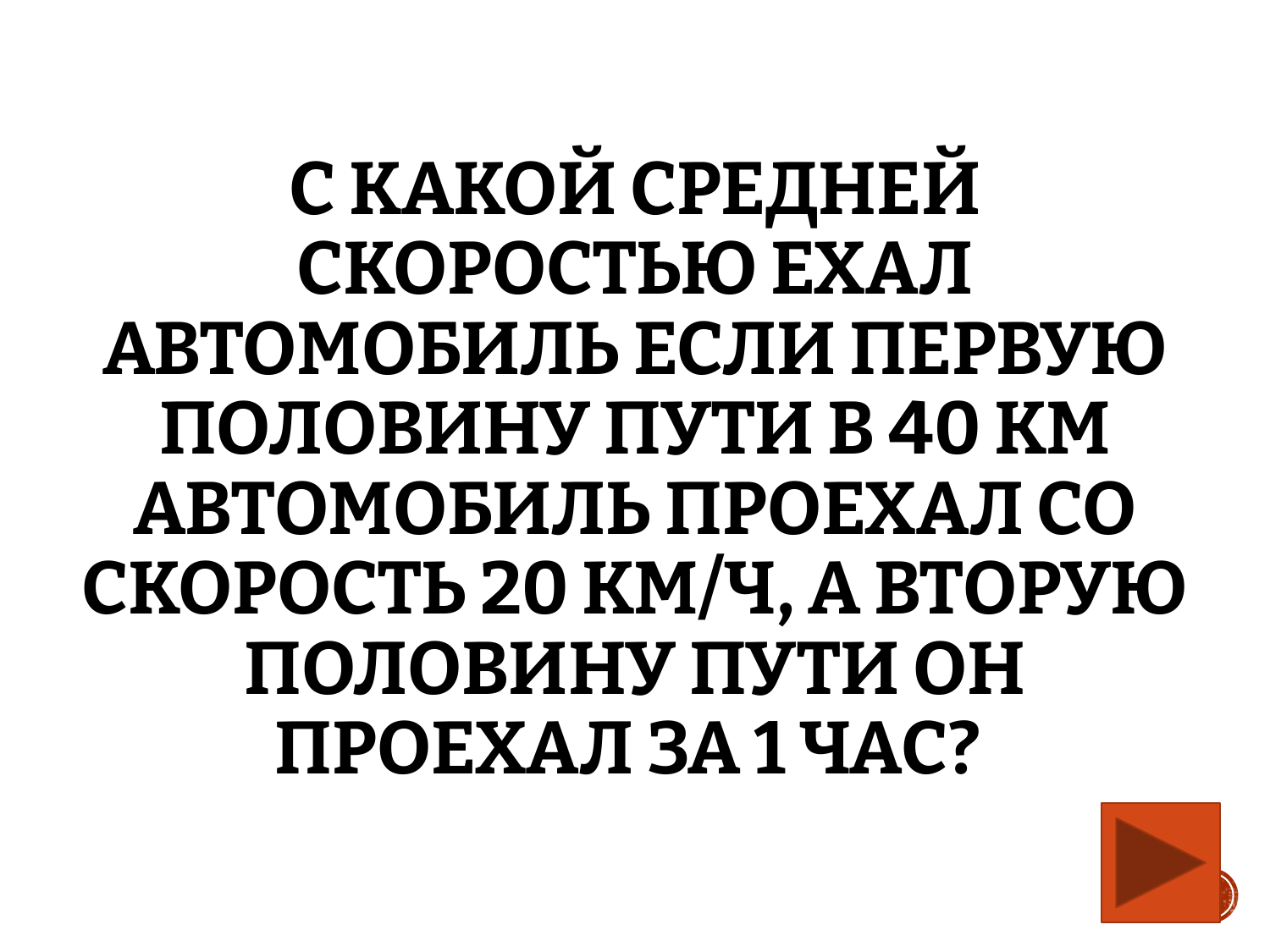

# С какой средней скоростью ехал автомобиль если первую половину пути в 40 км автомобиль проехал со скорость 20 км/ч, а вторую половину пути он проехал за 1 час?